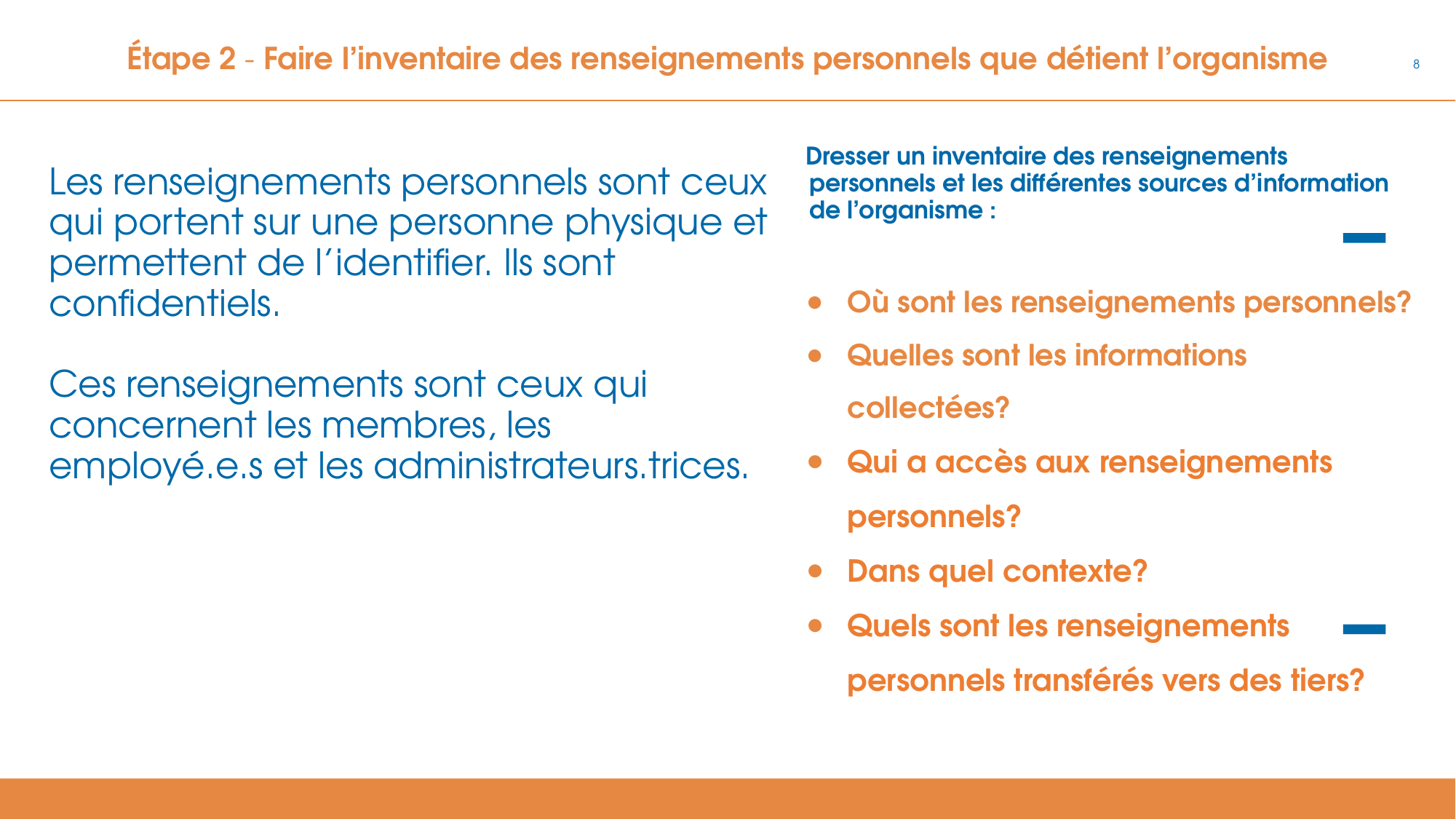

# Étape 2 - Faire l’inventaire des renseignements personnels que détient l’organisme
8
     Dresser un inventaire des renseignements personnels et les différentes sources d’information de l’organisme :
Les renseignements personnels sont ceux qui portent sur une personne physique et permettent de l’identifier. Ils sont confidentiels.

Ces renseignements sont ceux qui concernent les membres, les employé.e.s et les administrateurs.trices.

Où sont les renseignements personnels?
Quelles sont les informations collectées?
Qui a accès aux renseignements personnels?
Dans quel contexte?
Quels sont les renseignements personnels transférés vers des tiers?